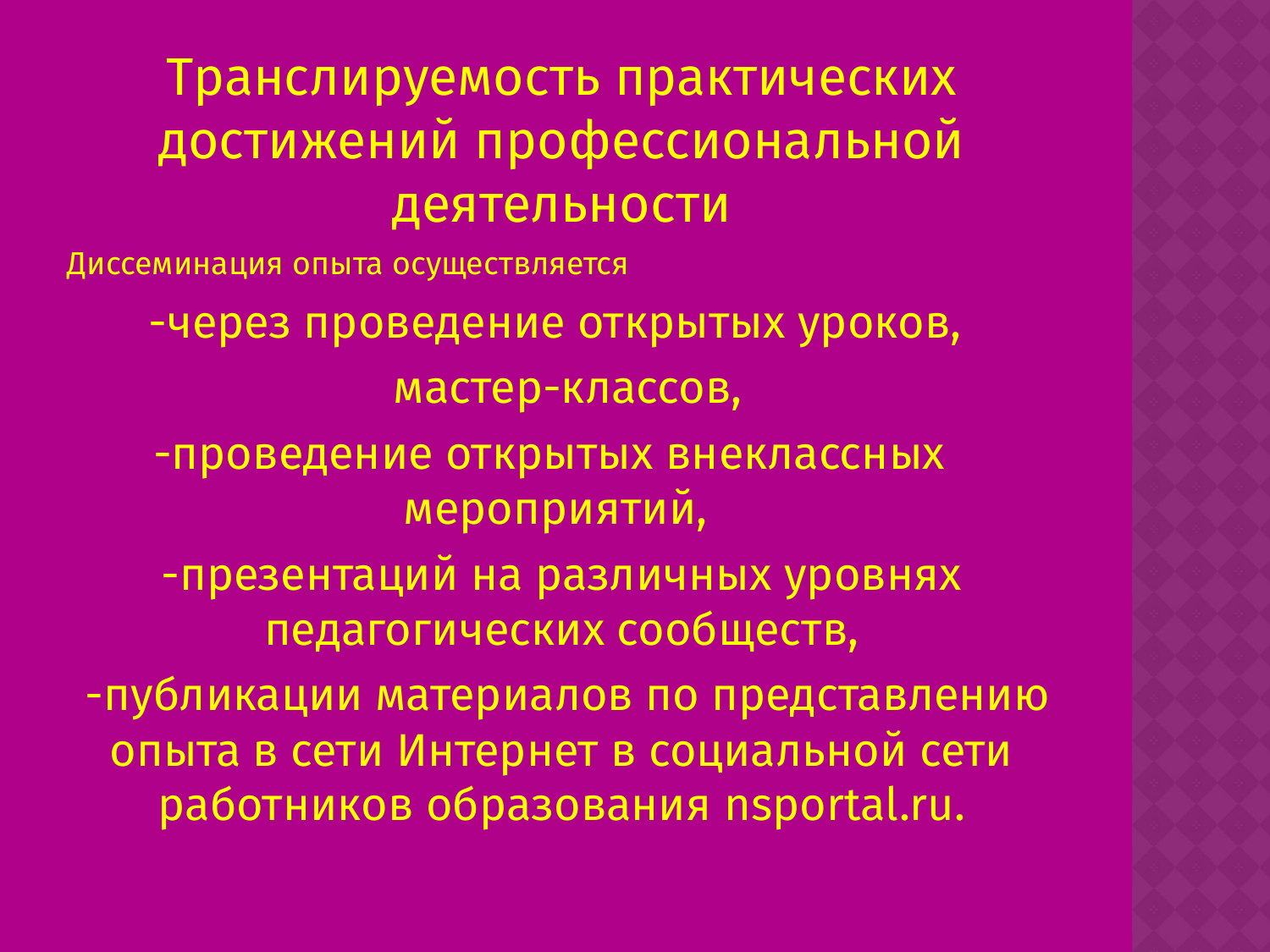

Транслируемость практических достижений профессиональной деятельности
Диссеминация опыта осуществляется
-через проведение открытых уроков,
 мастер-классов,
 -проведение открытых внеклассных    мероприятий,
-презентаций на различных уровнях педагогических сообществ,
 -публикации материалов по представлению опыта в сети Интернет в социальной сети работников образования nsportal.ru.